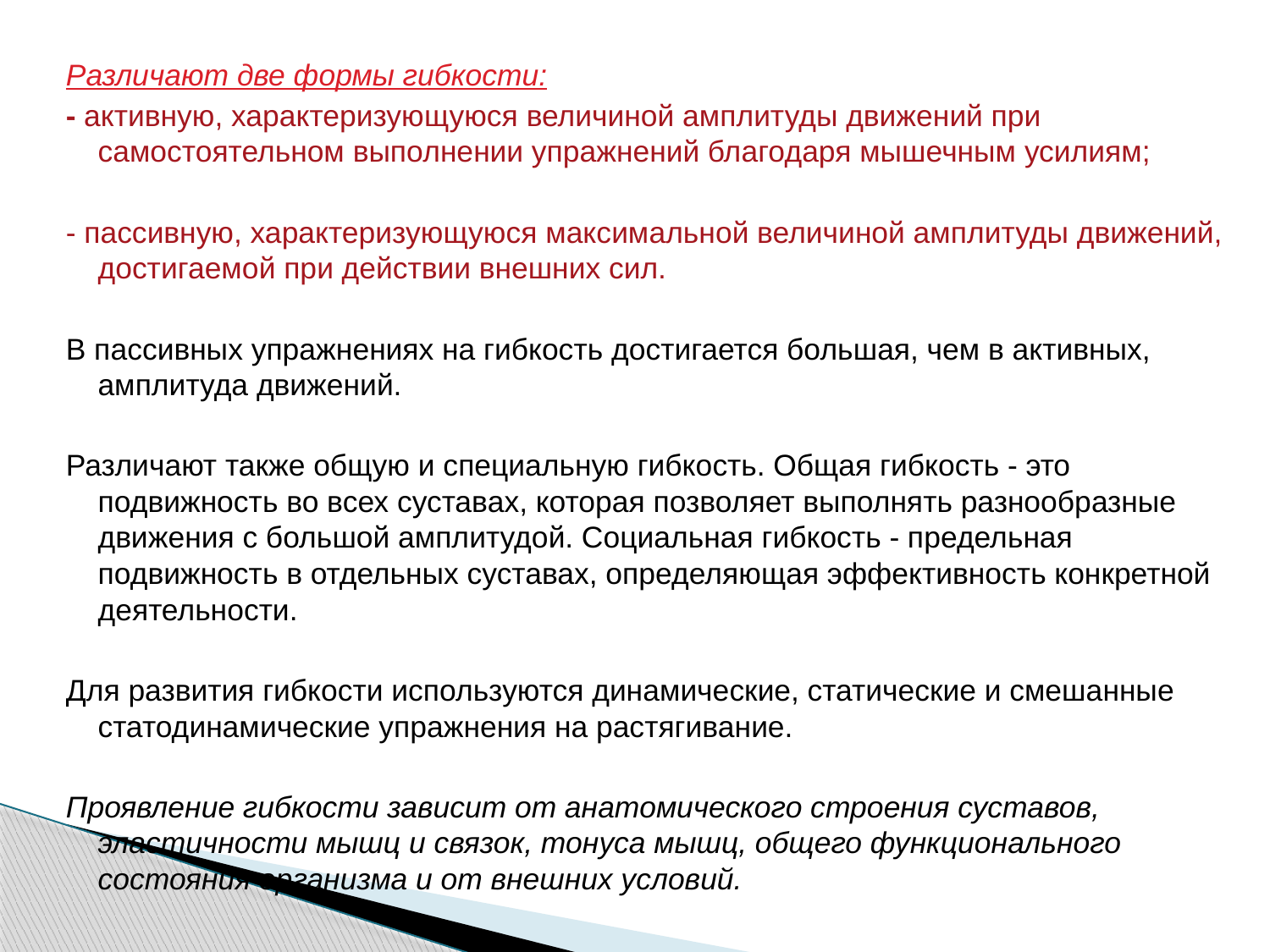

Различают две формы гибкости:
- активную, характеризующуюся величиной амплитуды движений при самостоятельном выполнении упражнений благодаря мышечным усилиям;

- пассивную, характеризующуюся максимальной величиной амплитуды движений, достигаемой при действии внешних сил.

В пассивных упражнениях на гибкость достигается большая, чем в активных, амплитуда движений.

Различают также общую и специальную гибкость. Общая гибкость - это подвижность во всех суставах, которая позволяет выполнять разнообразные движения с большой амплитудой. Социальная гибкость - предельная подвижность в отдельных суставах, определяющая эффективность конкретной деятельности.

Для развития гибкости используются динамические, статические и смешанные статодинамические упражнения на растягивание.

Проявление гибкости зависит от анатомического строения суставов, эластичности мышц и связок, тонуса мышц, общего функционального состояния организма и от внешних условий.